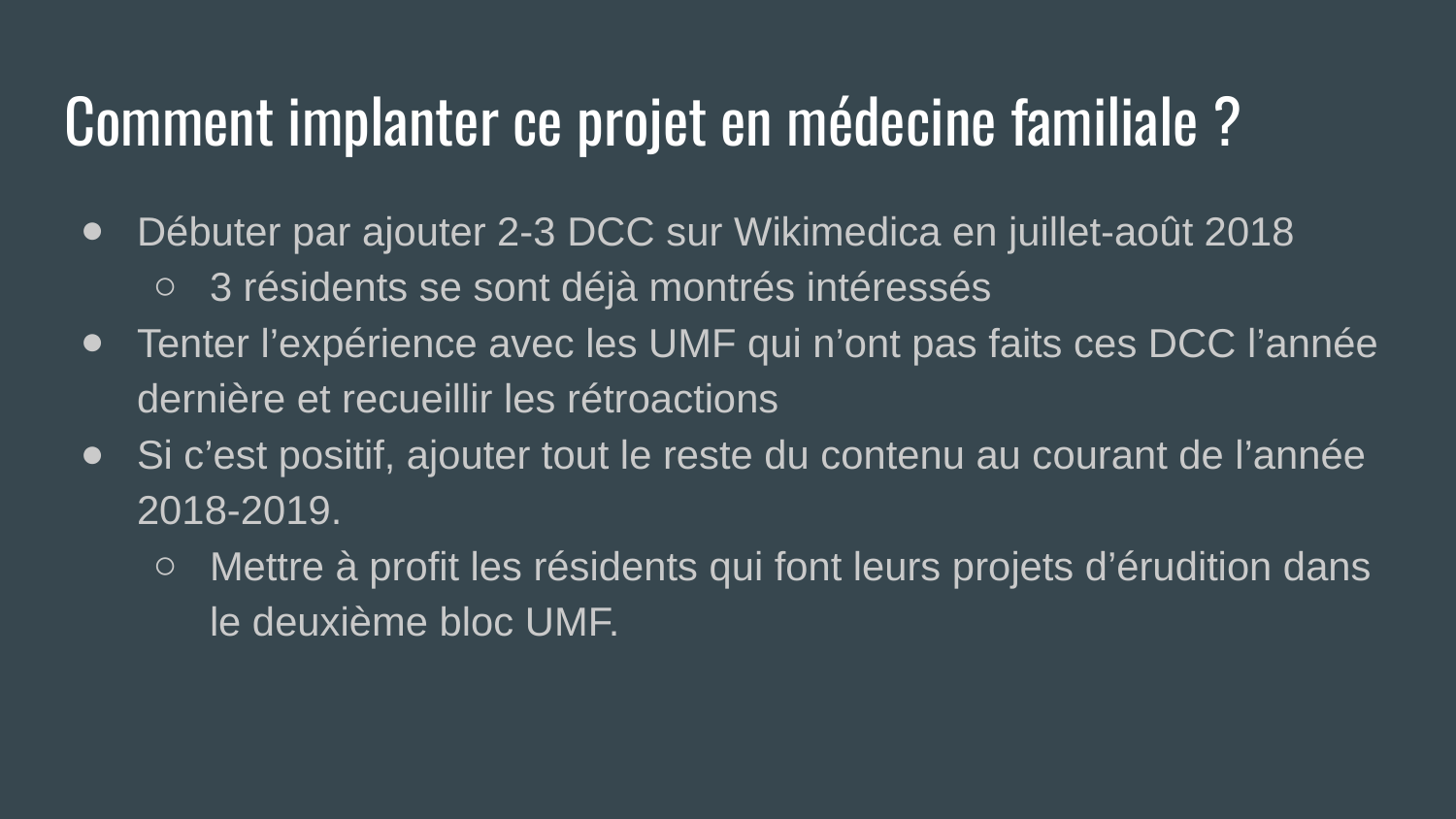

# Comment implanter ce projet en médecine familiale ?
Débuter par ajouter 2-3 DCC sur Wikimedica en juillet-août 2018
3 résidents se sont déjà montrés intéressés
Tenter l’expérience avec les UMF qui n’ont pas faits ces DCC l’année dernière et recueillir les rétroactions
Si c’est positif, ajouter tout le reste du contenu au courant de l’année 2018-2019.
Mettre à profit les résidents qui font leurs projets d’érudition dans le deuxième bloc UMF.